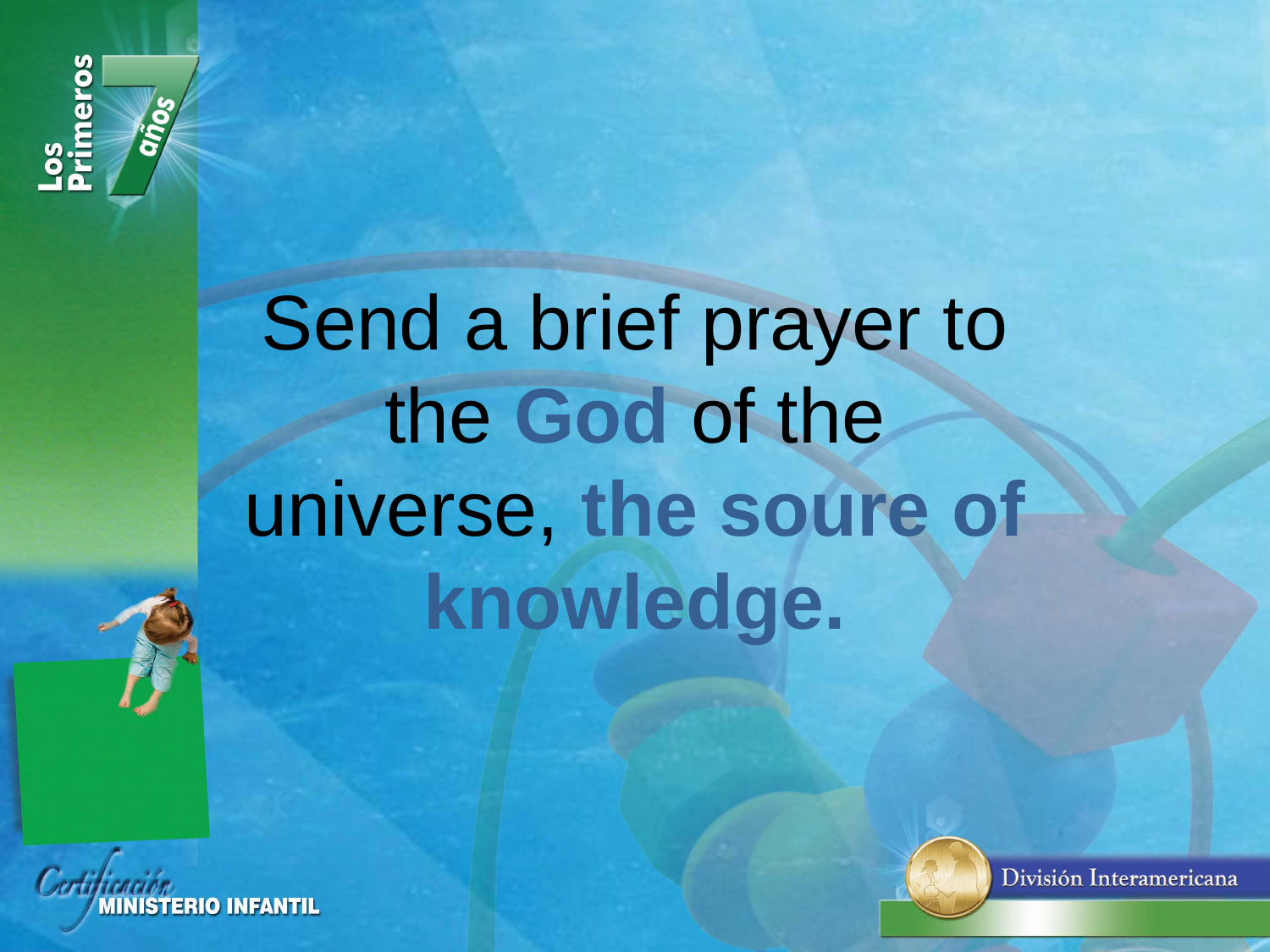

Send a brief prayer to the God of the universe, the soure of knowledge.